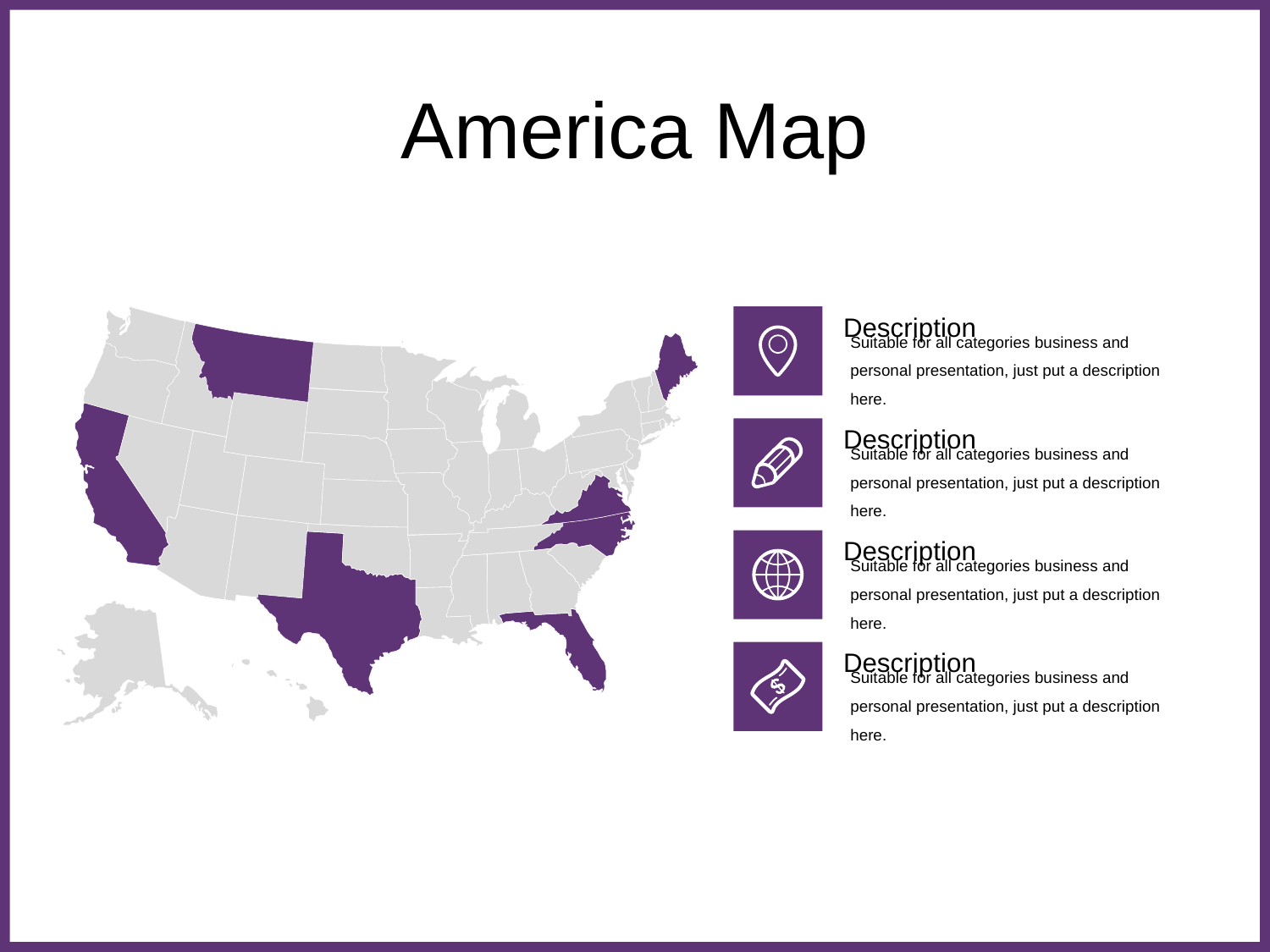

# America Map
Description

Suitable for all categories business and personal presentation, just put a description here.
Description

Suitable for all categories business and personal presentation, just put a description here.
Description

Suitable for all categories business and personal presentation, just put a description here.
Description

Suitable for all categories business and personal presentation, just put a description here.